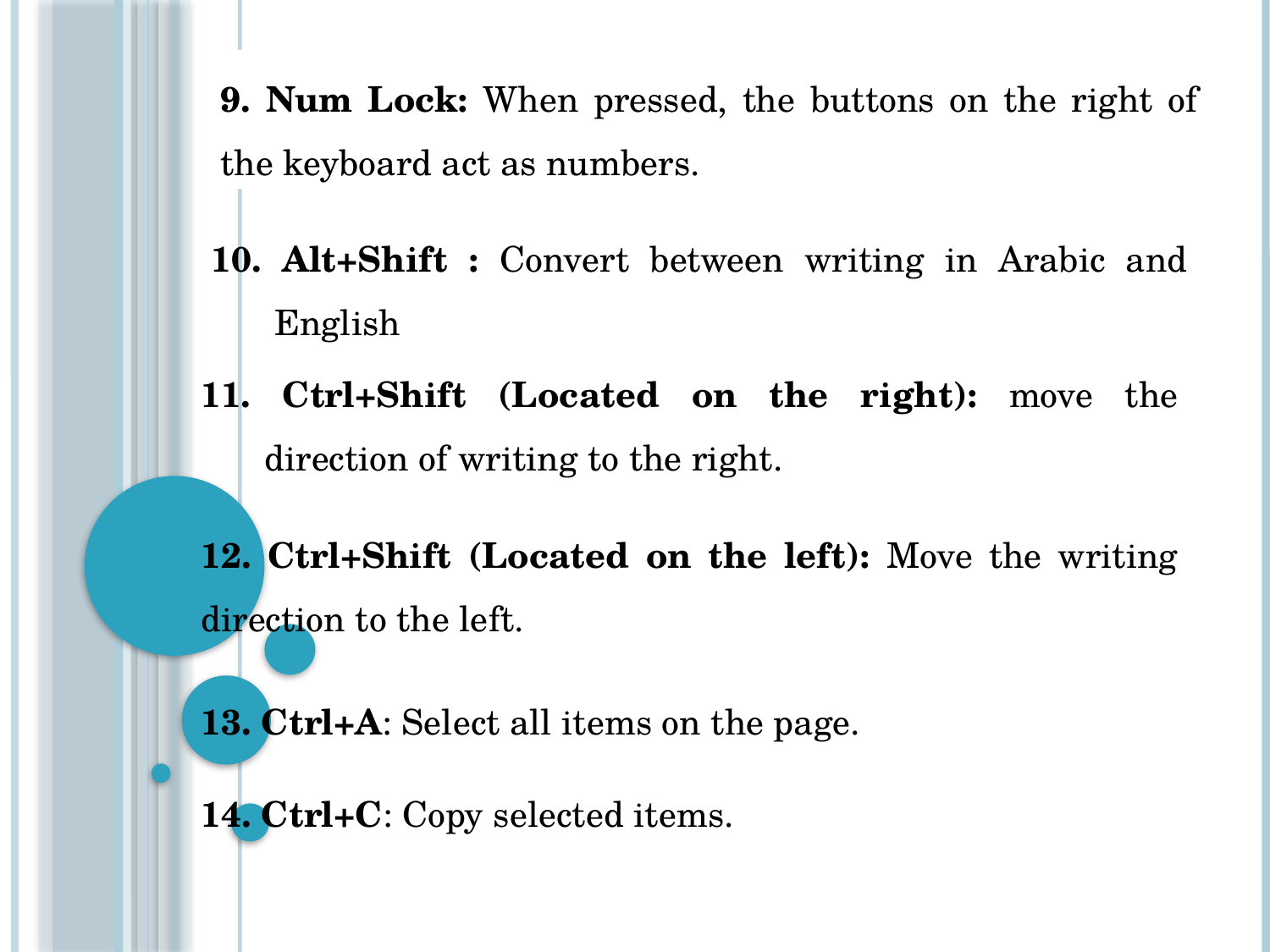

9. Num Lock: When pressed, the buttons on the right of the keyboard act as numbers.
10. Alt+Shift : Convert between writing in Arabic and English
11. Ctrl+Shift (Located on the right): move the direction of writing to the right.
12. Ctrl+Shift (Located on the left): Move the writing direction to the left.
13. Ctrl+A: Select all items on the page.
14. Ctrl+C: Copy selected items.